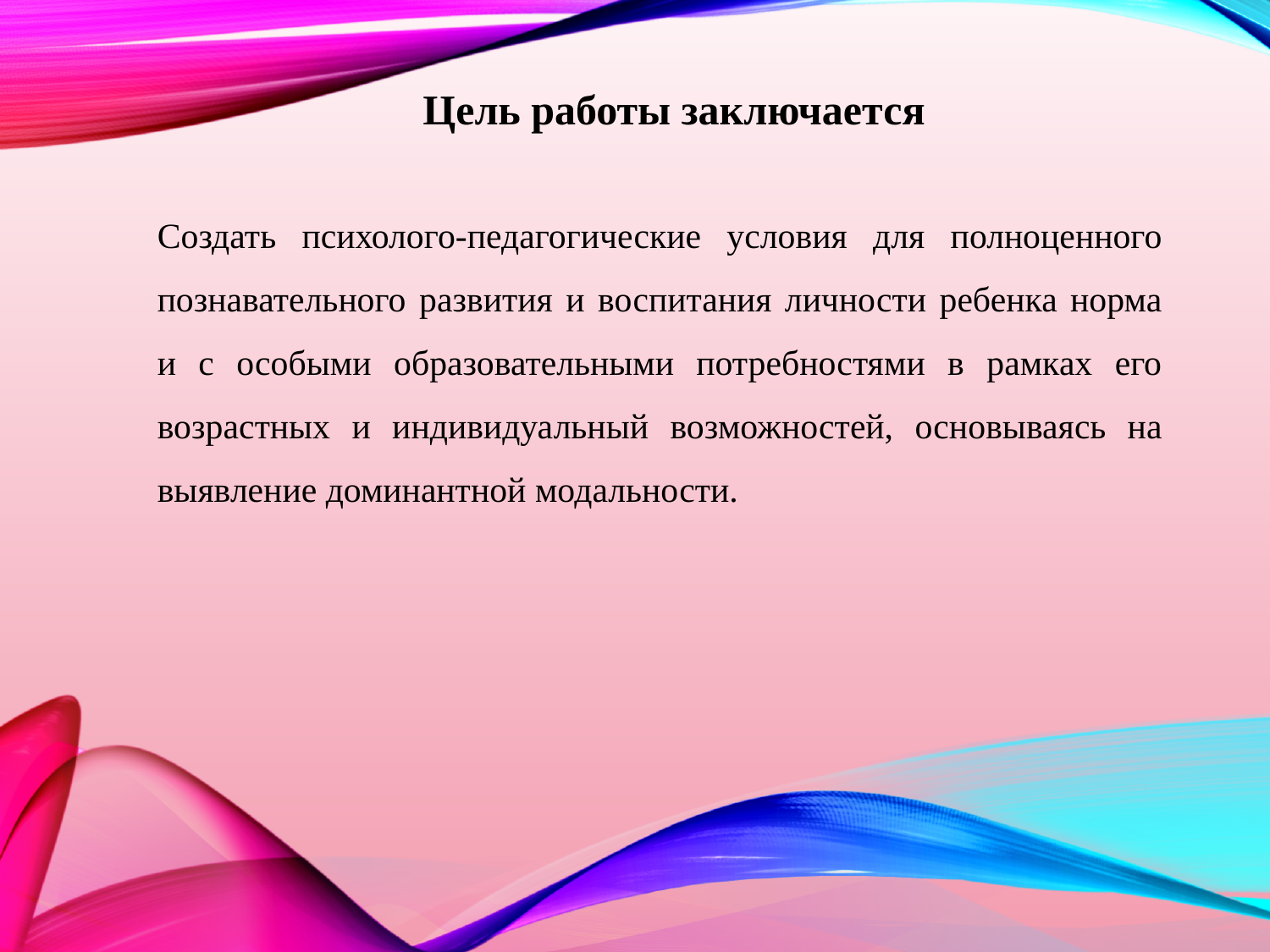

Цель работы заключается
Создать психолого-педагогические условия для полноценного познавательного развития и воспитания личности ребенка норма и с особыми образовательными потребностями в рамках его возрастных и индивидуальный возможностей, основываясь на выявление доминантной модальности.